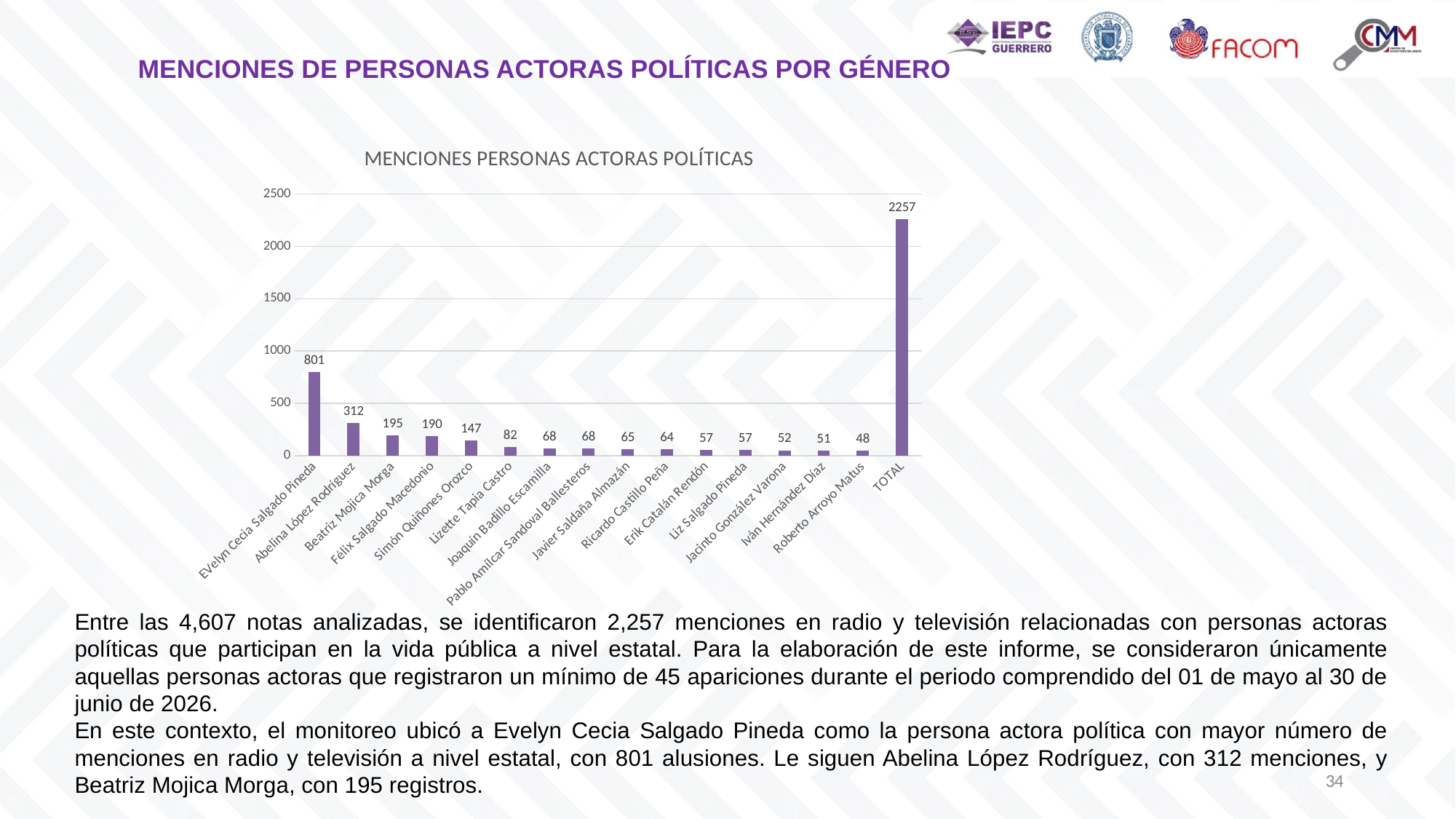

MENCIONES DE PERSONAS ACTORAS POLÍTICAS POR GÉNERO

### Chart: MENCIONES PERSONAS ACTORAS POLÍTICAS

| Category | MENCIONES |
|---|---|
| EVelyn Cecia Salgado Pineda | 801.0 |
| Abelina López Rodríguez | 312.0 |
| Beatriz Mojica Morga | 195.0 |
| Félix Salgado Macedonio | 190.0 |
| Simón Quiñones Orozco | 147.0 |
| Lizette Tapia Castro | 82.0 |
| Joaquín Badillo Escamilla | 68.0 |
| Pablo Amílcar Sandoval Ballesteros | 68.0 |
| Javier Saldaña Almazán | 65.0 |
| Ricardo Castillo Peña | 64.0 |
| Erik Catalán Rendón | 57.0 |
| Liz Salgado Pineda | 57.0 |
| Jacinto González Varona | 52.0 |
| Iván Hernández Díaz | 51.0 |
| Roberto Arroyo Matus | 48.0 |
| TOTAL | 2257.0 |
Entre las 4,607 notas analizadas, se identificaron 2,257 menciones en radio y televisión relacionadas con personas actoras políticas que participan en la vida pública a nivel estatal. Para la elaboración de este informe, se consideraron únicamente aquellas personas actoras que registraron un mínimo de 45 apariciones durante el periodo comprendido del 01 de mayo al 30 de junio de 2026.
En este contexto, el monitoreo ubicó a Evelyn Cecia Salgado Pineda como la persona actora política con mayor número de menciones en radio y televisión a nivel estatal, con 801 alusiones. Le siguen Abelina López Rodríguez, con 312 menciones, y Beatriz Mojica Morga, con 195 registros.
34